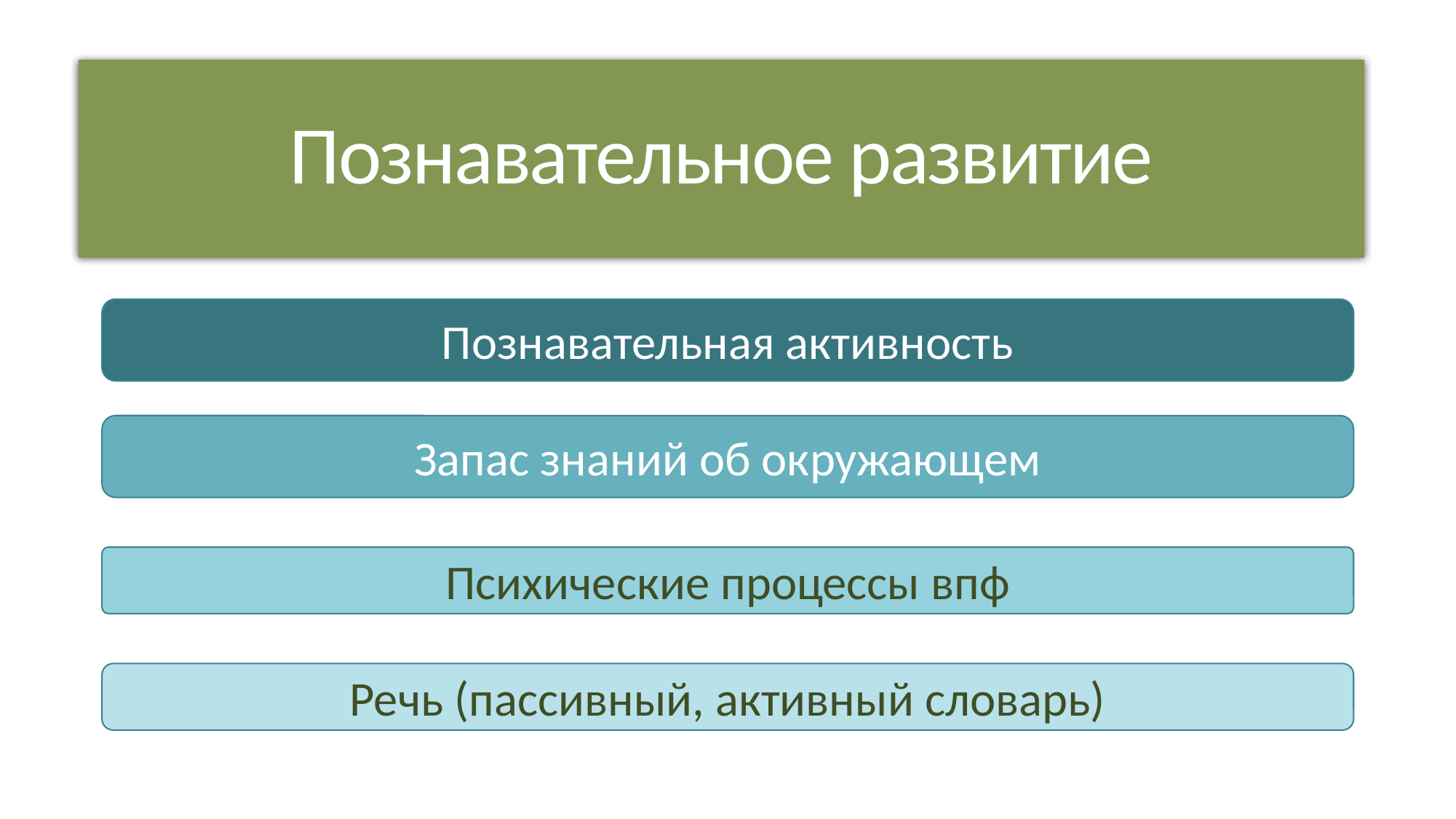

# Познавательное развитие

Познавательная активность
Запас знаний об окружающем
Психические процессы впф
Речь (пассивный, активный словарь)